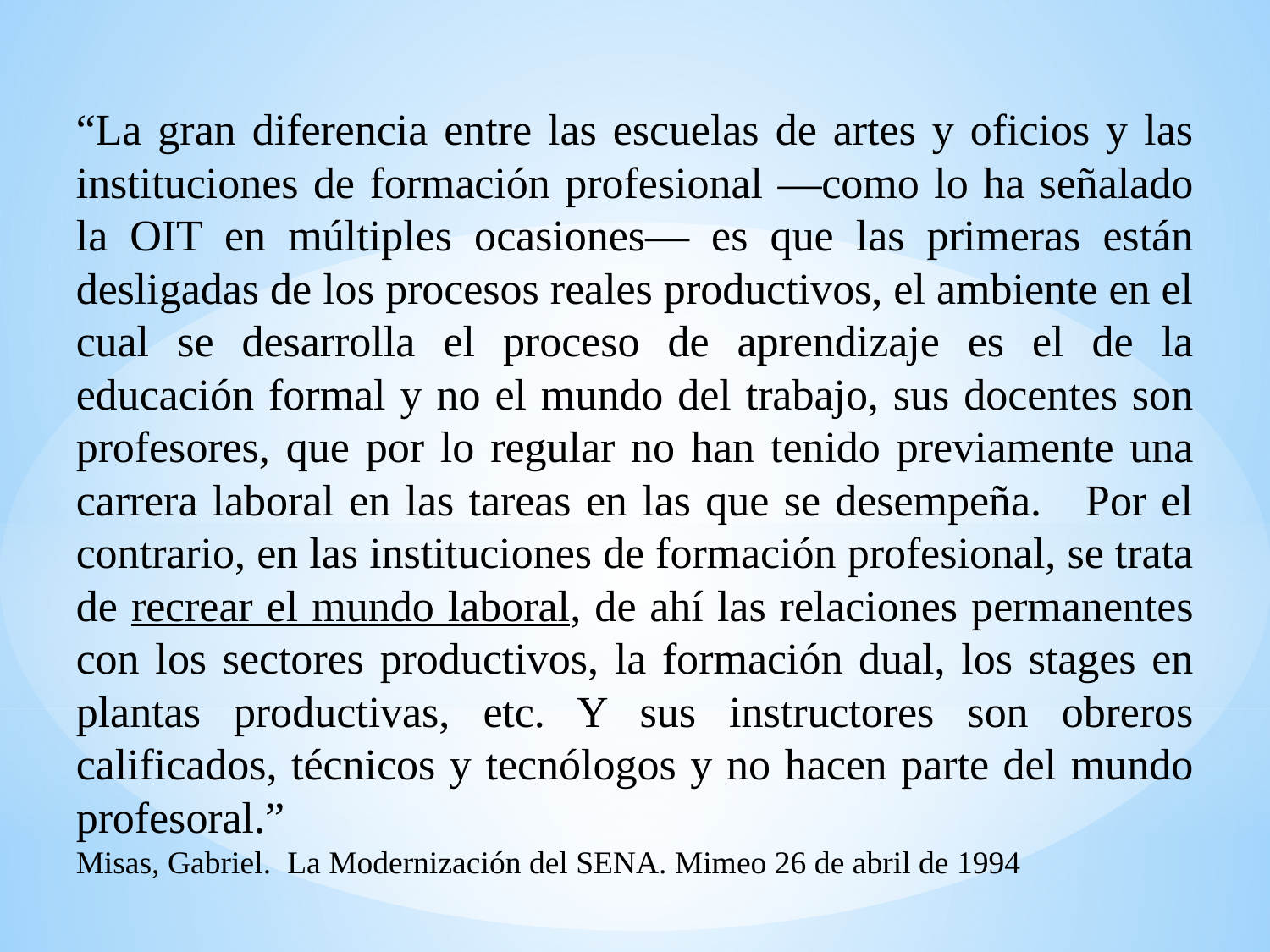

“La gran diferencia entre las escuelas de artes y oficios y las instituciones de formación profesional —como lo ha señalado la OIT en múltiples ocasiones— es que las primeras están desligadas de los procesos reales productivos, el ambiente en el cual se desarrolla el proceso de aprendizaje es el de la educación formal y no el mundo del trabajo, sus docentes son profesores, que por lo regular no han tenido previamente una carrera laboral en las tareas en las que se desempeña.   Por el contrario, en las instituciones de formación profesional, se trata de recrear el mundo laboral, de ahí las relaciones permanentes con los sectores productivos, la formación dual, los stages en plantas productivas, etc. Y sus instructores son obreros calificados, técnicos y tecnólogos y no hacen parte del mundo profesoral.”
Misas, Gabriel.  La Modernización del SENA. Mimeo 26 de abril de 1994